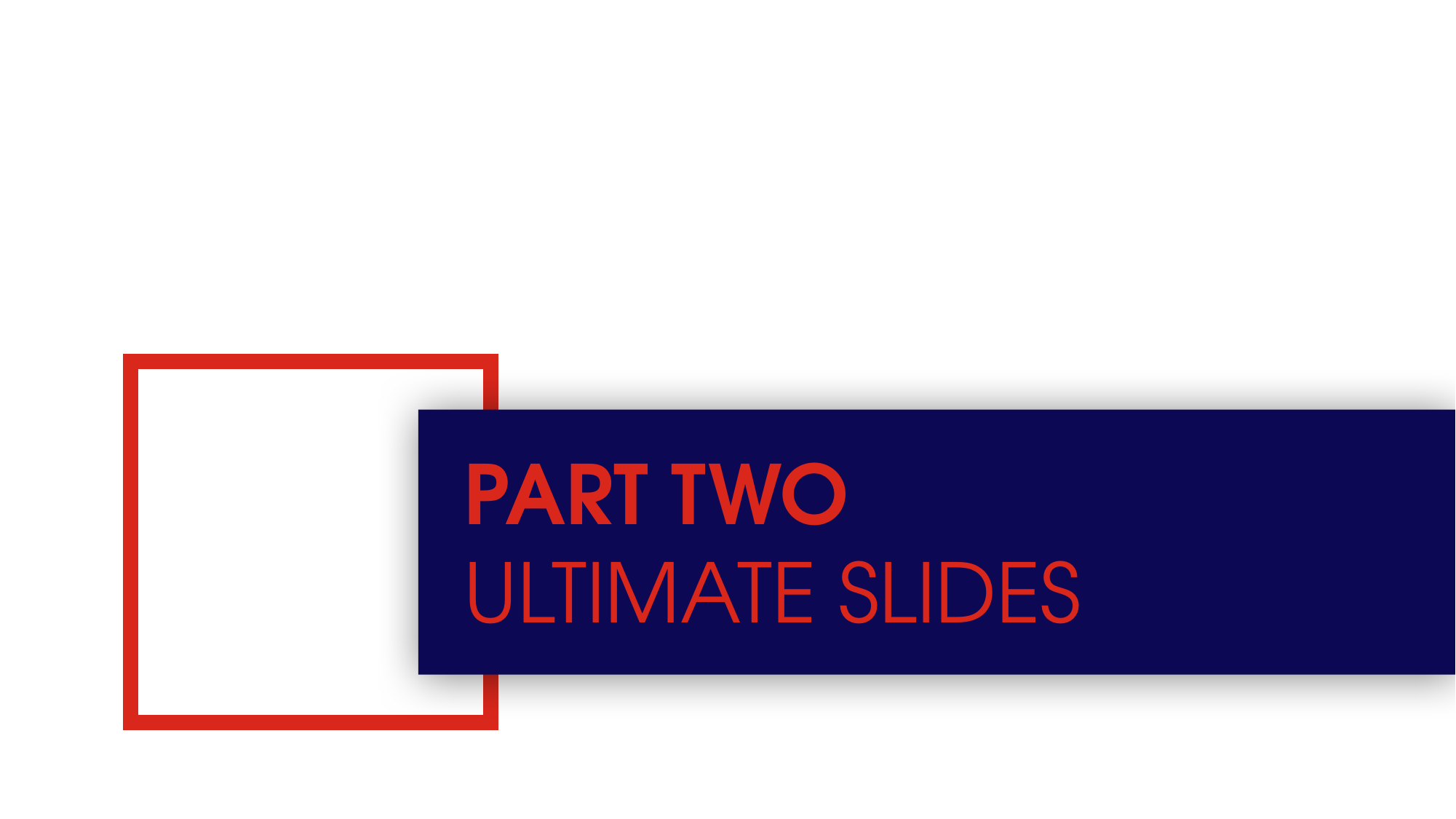

DESIGNED BY HUANLEPPT
02

PART TWO
ULTIMATE SLIDES